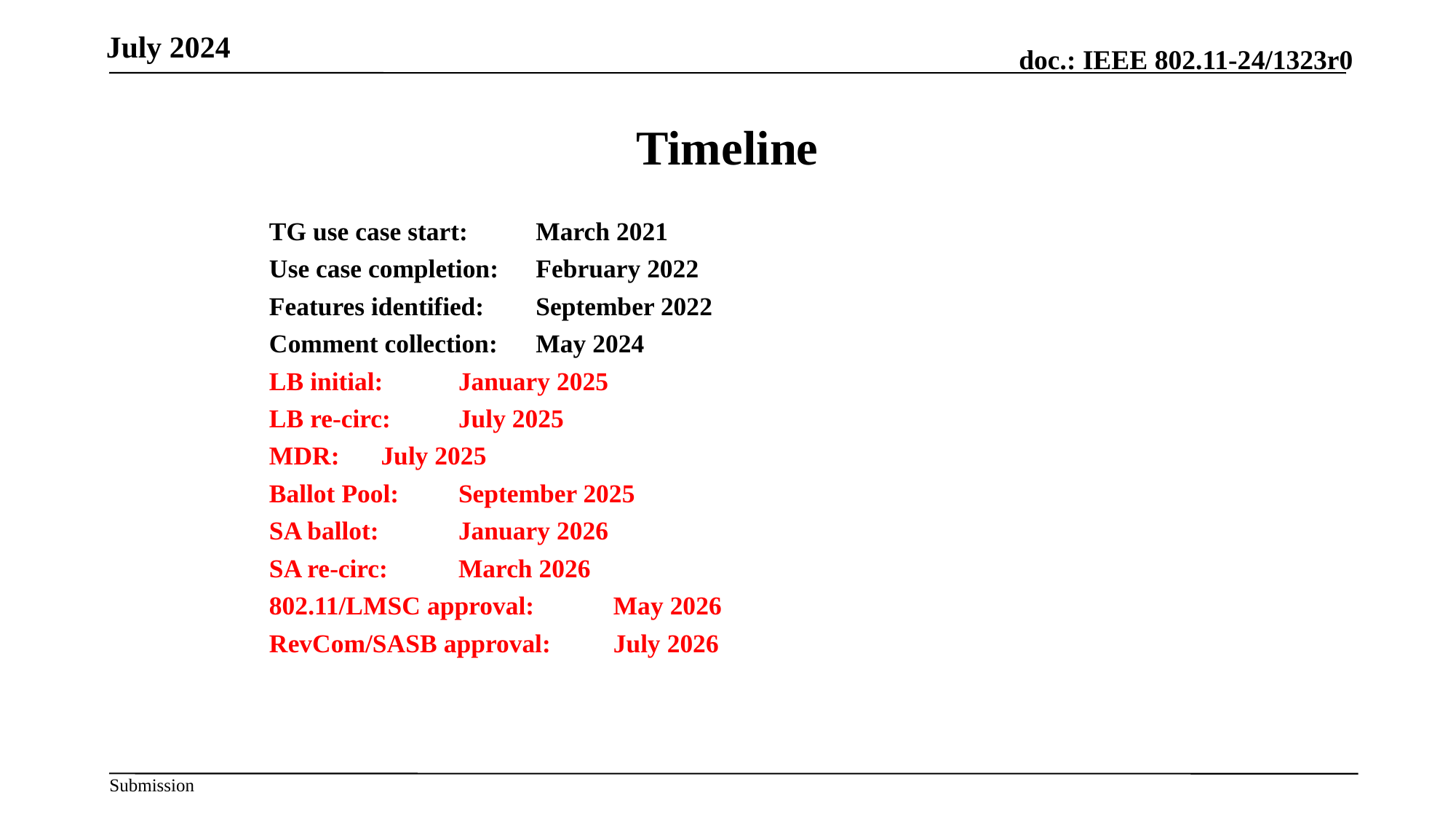

# Timeline
TG use case start:				March 2021
Use case completion:			February 2022
Features identified:				September 2022
Comment collection:			May 2024
LB initial:   						January 2025
LB re-circ:  						July 2025
MDR: 							July 2025
Ballot Pool: 						September 2025
SA ballot: 						January 2026
SA re-circ: 						March 2026
802.11/LMSC approval: 			May 2026
RevCom/SASB approval: 		July 2026